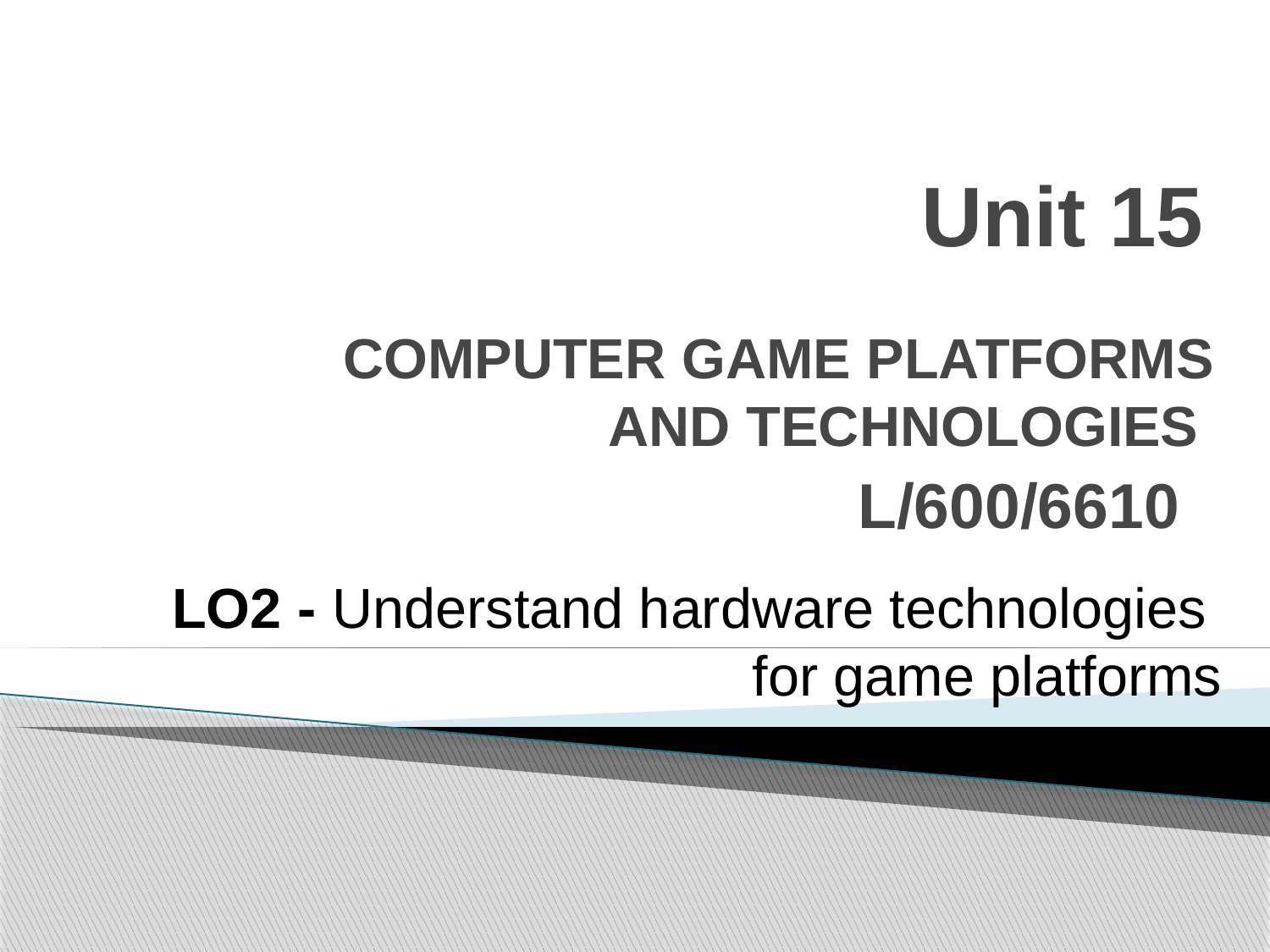

# Unit 15
COMPUTER GAME PLATFORMS
AND TECHNOLOGIES
L/600/6610
LO2 - Understand hardware technologies
for game platforms